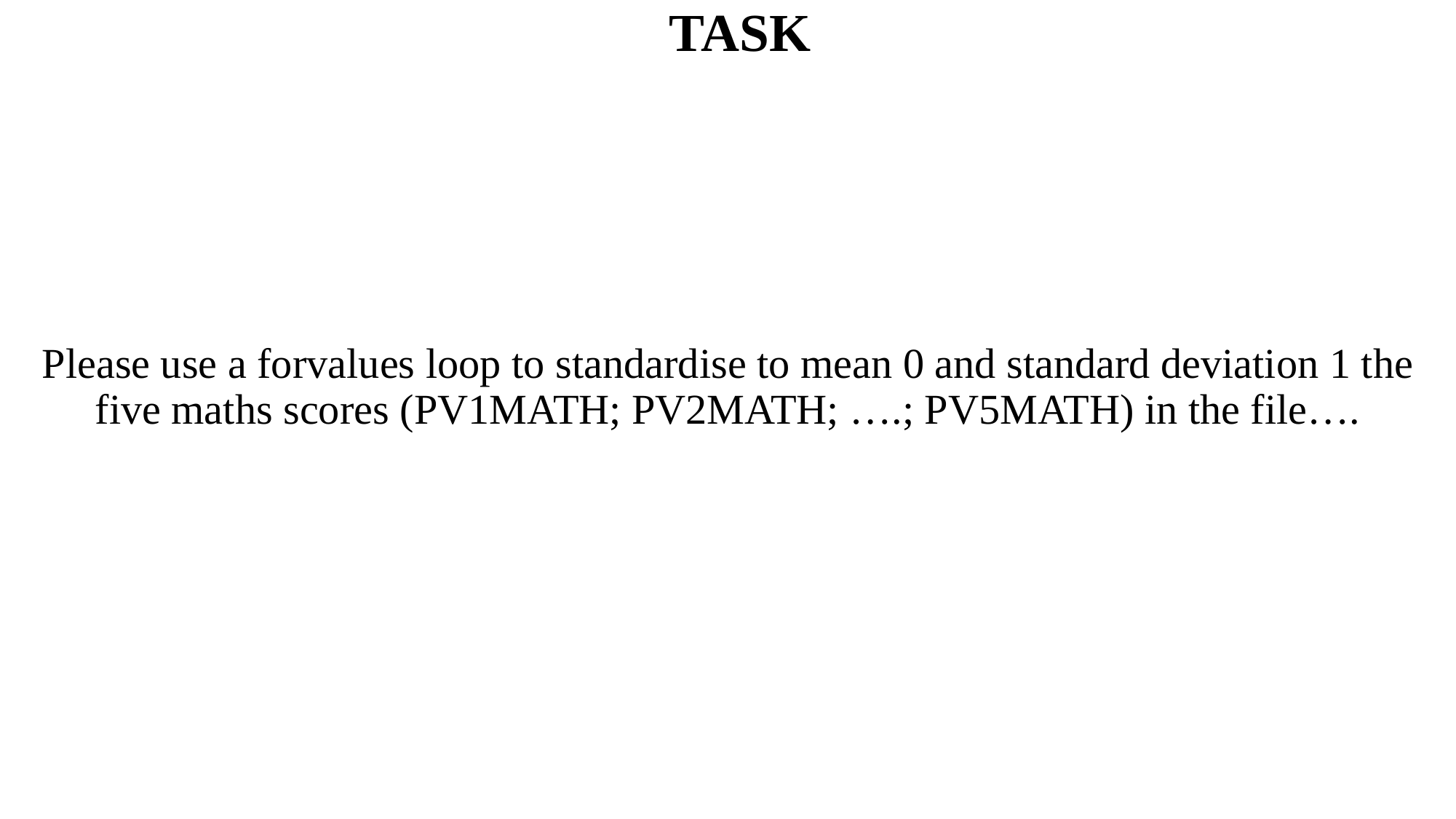

# TASK
Please use a forvalues loop to standardise to mean 0 and standard deviation 1 the five maths scores (PV1MATH; PV2MATH; ….; PV5MATH) in the file….